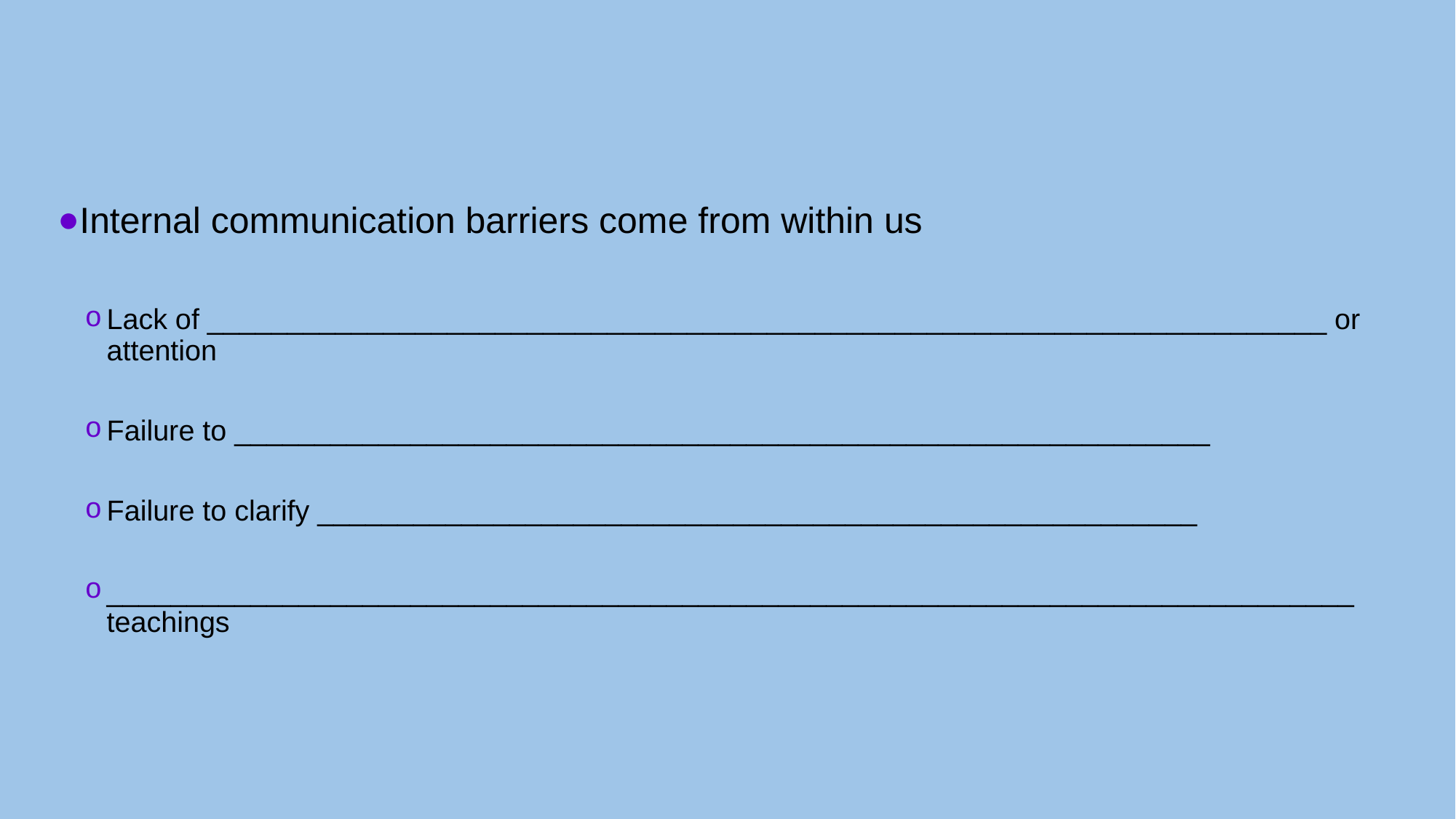

Internal communication barriers come from within us

Lack of ______________________________________________________________________ or attention

Failure to _____________________________________________________________

Failure to clarify _______________________________________________________

______________________________________________________________________________ teachings